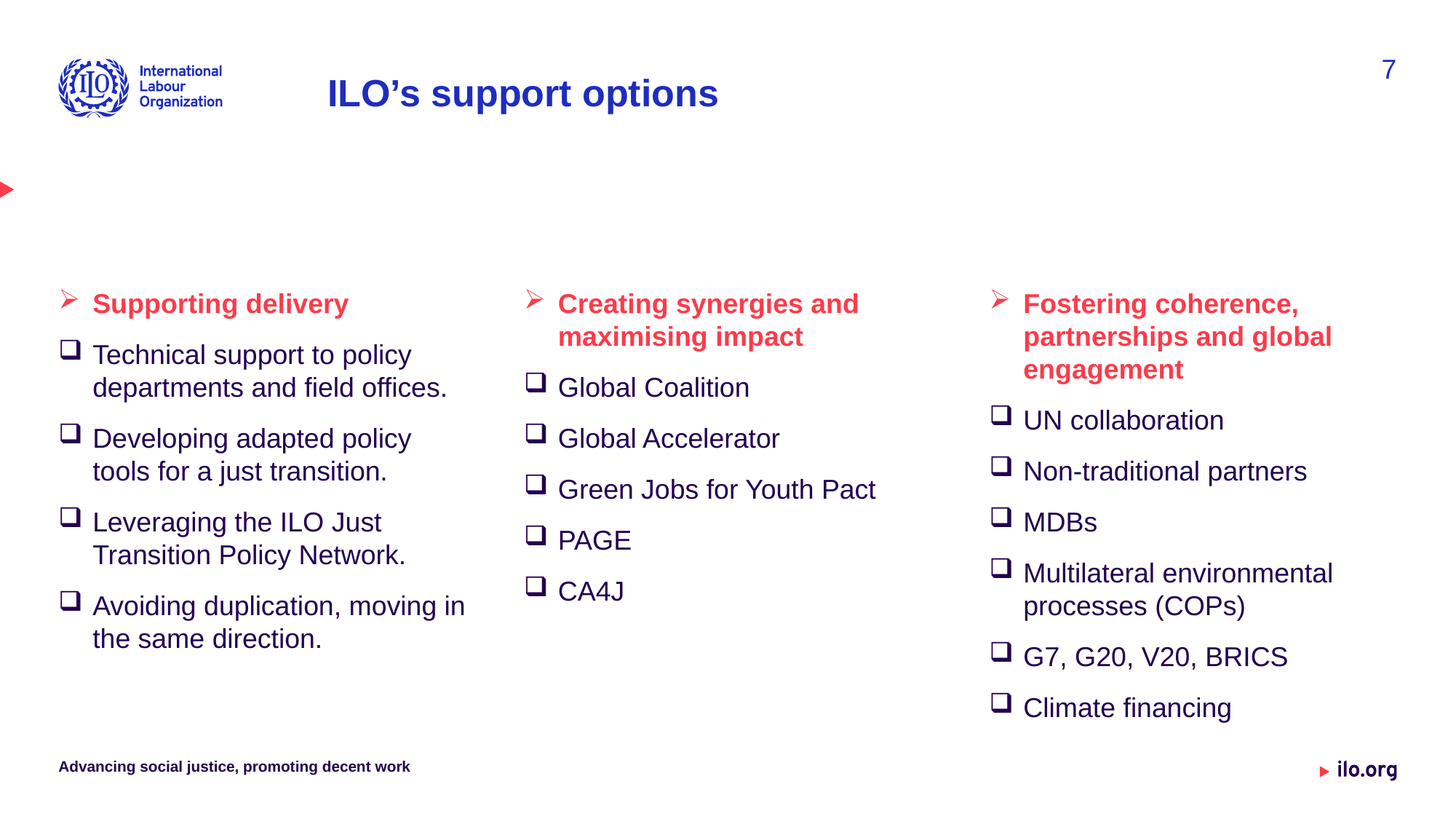

7
# ILO’s support options
Creating synergies and maximising impact
Global Coalition
Global Accelerator
Green Jobs for Youth Pact
PAGE
CA4J

Fostering coherence, partnerships and global engagement
UN collaboration
Non-traditional partners
MDBs
Multilateral environmental processes (COPs)
G7, G20, V20, BRICS
Climate financing
Supporting delivery
Technical support to policy departments and field offices.
Developing adapted policy tools for a just transition.
Leveraging the ILO Just Transition Policy Network.
Avoiding duplication, moving in the same direction.

Advancing social justice, promoting decent work
Date: Monday / 01 / October / 2019